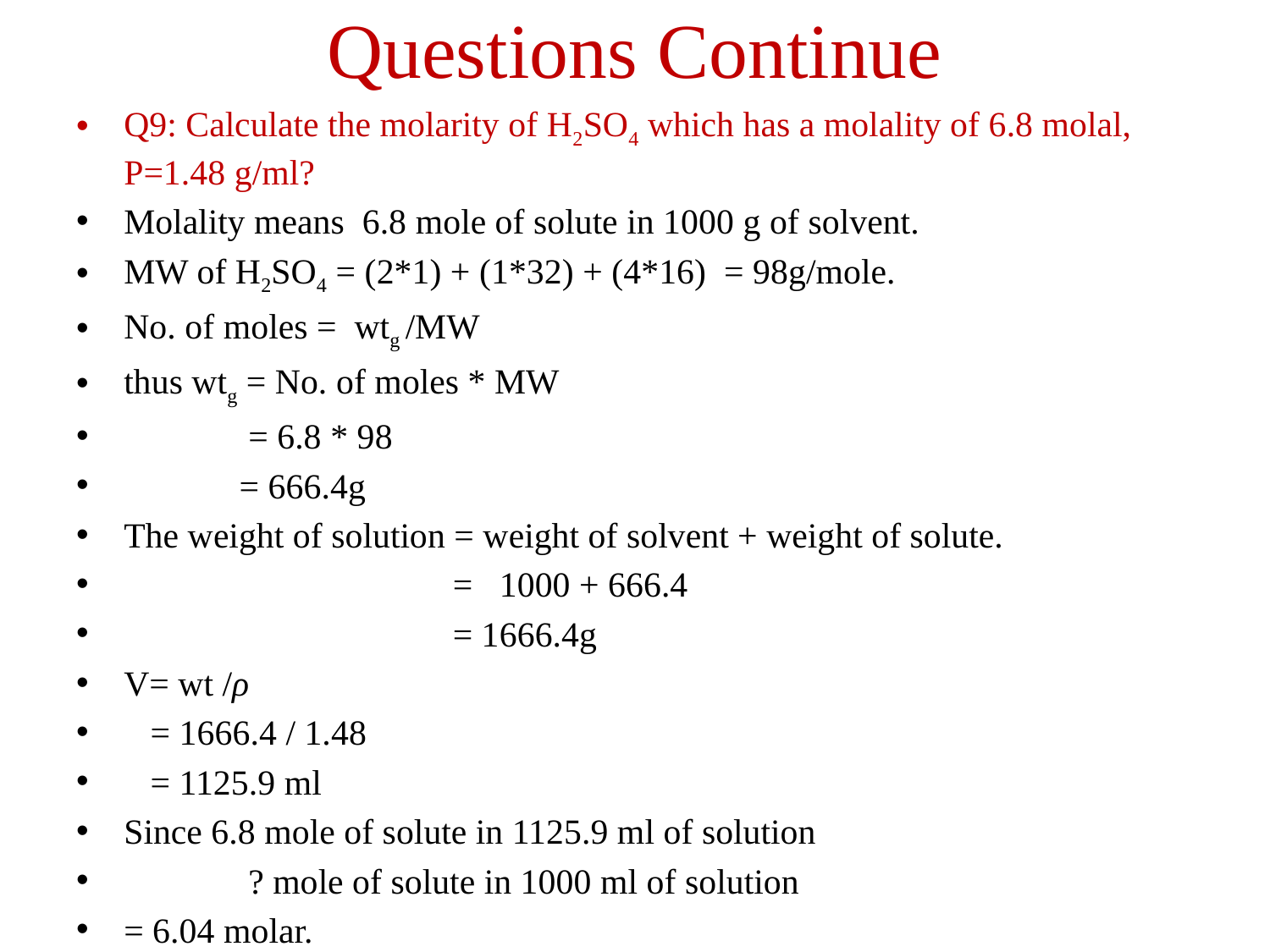

# Questions Continue
Q9: Calculate the molarity of H2SO4 which has a molality of 6.8 molal, P=1.48 g/ml?
Molality means  6.8 mole of solute in 1000 g of solvent.
MW of H2SO4 = (2*1) + (1*32) + (4*16)  = 98g/mole.
No. of moles =  wtg /MW
thus wtg = No. of moles * MW
              = 6.8 * 98
             = 666.4g
The weight of solution = weight of solvent + weight of solute.
                                     =   1000 + 666.4
                                     = 1666.4g
V= wt /ρ
   = 1666.4 / 1.48
   = 1125.9 ml
Since 6.8 mole of solute in 1125.9 ml of solution
              ? mole of solute in 1000 ml of solution
= 6.04 molar.